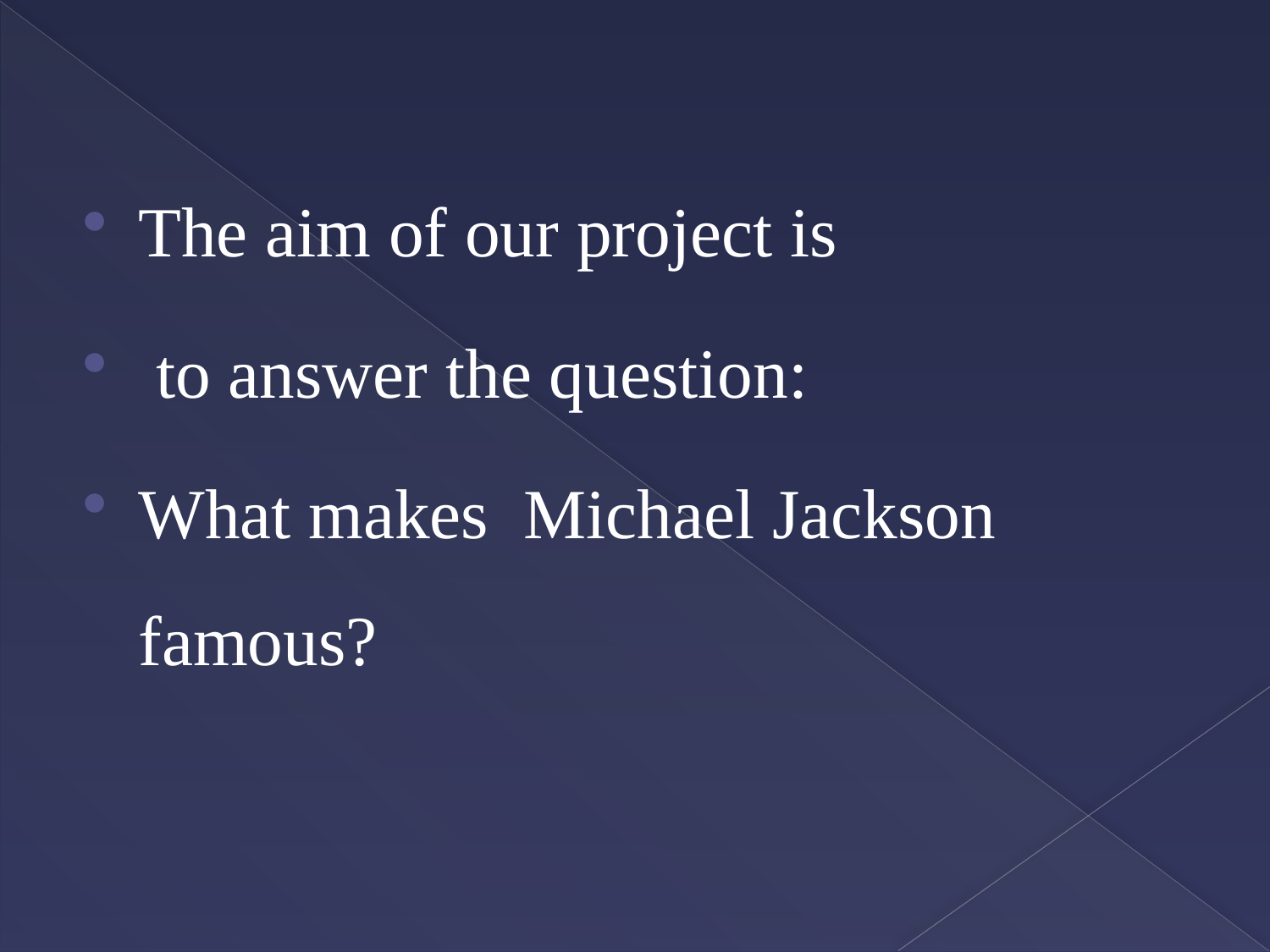

The aim of our project is
 to answer the question:
What makes  Michael Jackson famous?